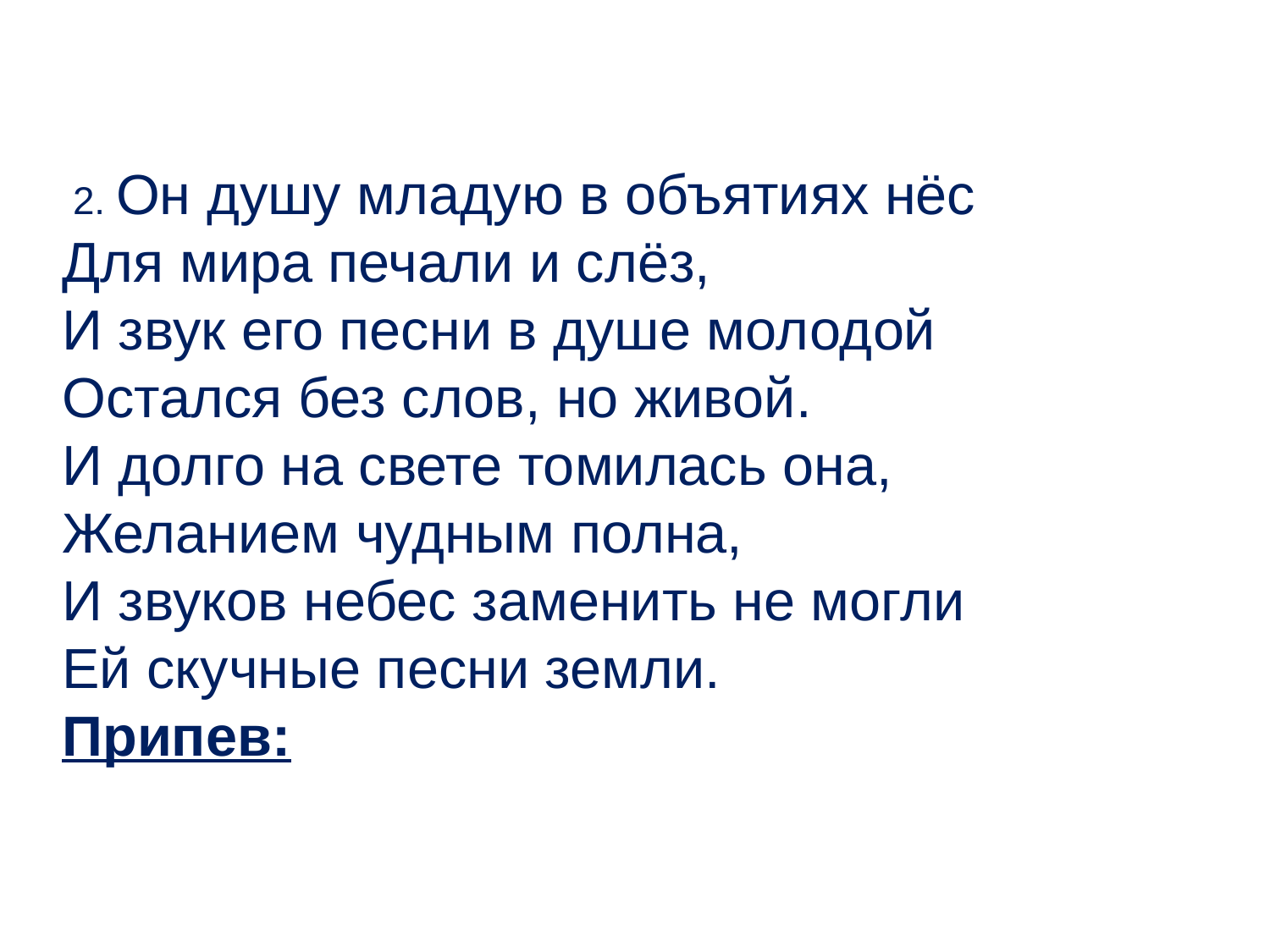

#
 2. Он душу младую в объятиях нёс
Для мира печали и слёз,
И звук его песни в душе молодой
Остался без слов, но живой.
И долго на свете томилась она,
Желанием чудным полна,
И звуков небес заменить не могли
Ей скучные песни земли.
Припев: